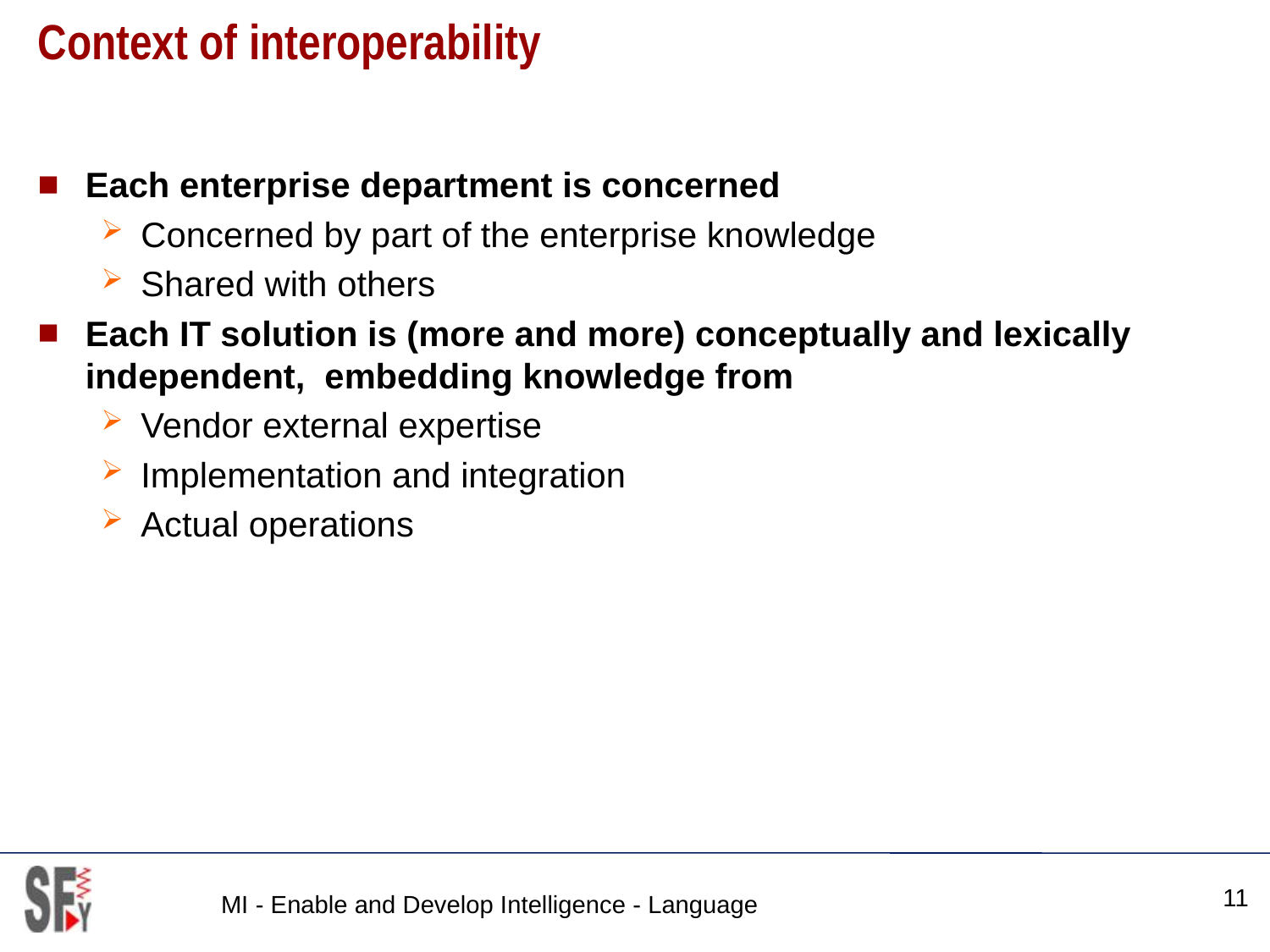

# Context of interoperability
Each enterprise department is concerned
Concerned by part of the enterprise knowledge
Shared with others
Each IT solution is (more and more) conceptually and lexically independent,  embedding knowledge from
Vendor external expertise
Implementation and integration
Actual operations

11
MI - Enable and Develop Intelligence - Language